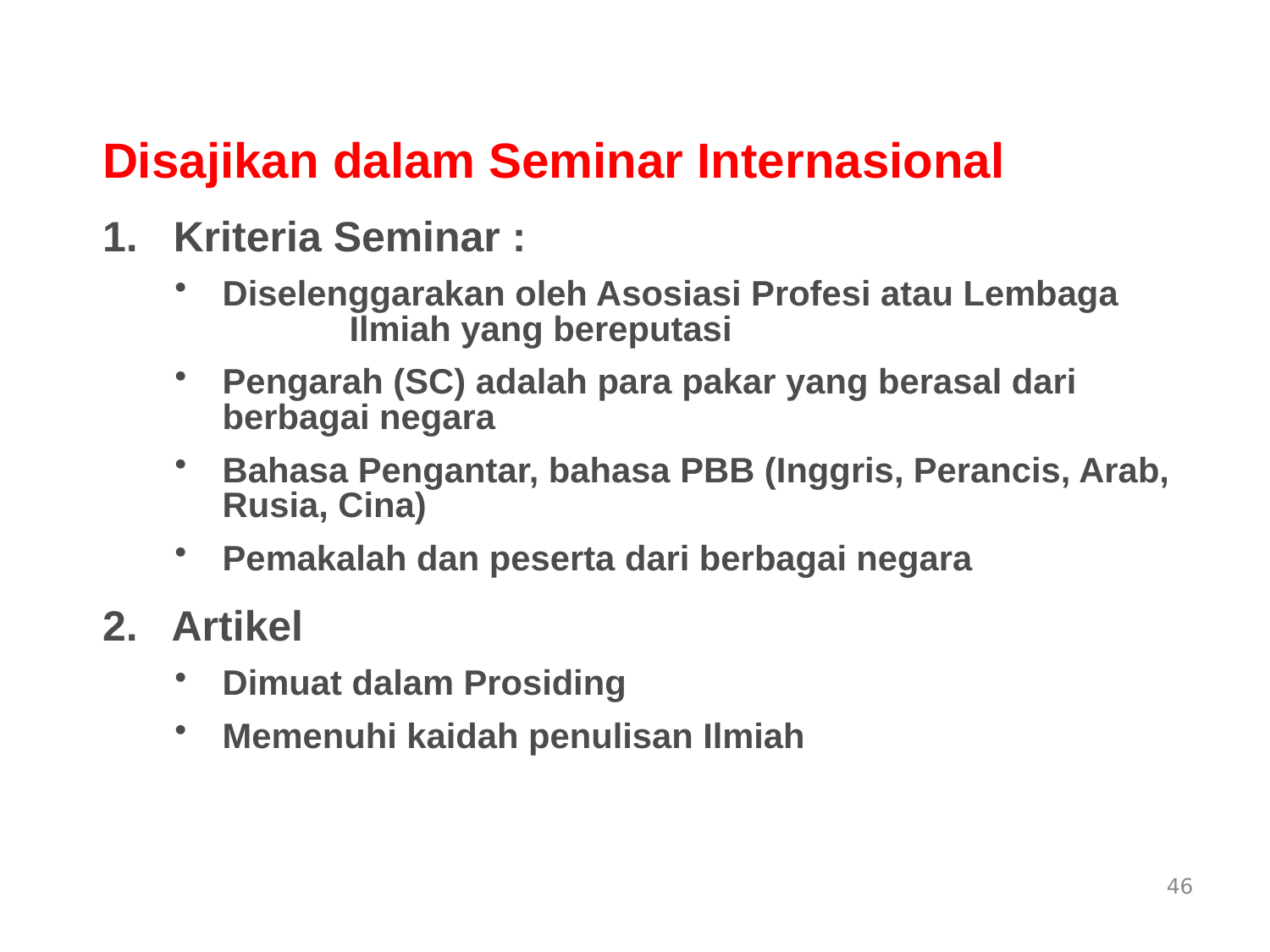

Disajikan dalam Seminar Internasional
1.   Kriteria Seminar :
Diselenggarakan oleh Asosiasi Profesi atau Lembaga 	Ilmiah yang bereputasi
Pengarah (SC) adalah para pakar yang berasal dari berbagai negara
Bahasa Pengantar, bahasa PBB (Inggris, Perancis, Arab, Rusia, Cina)
Pemakalah dan peserta dari berbagai negara
2.   Artikel
Dimuat dalam Prosiding
Memenuhi kaidah penulisan Ilmiah
46